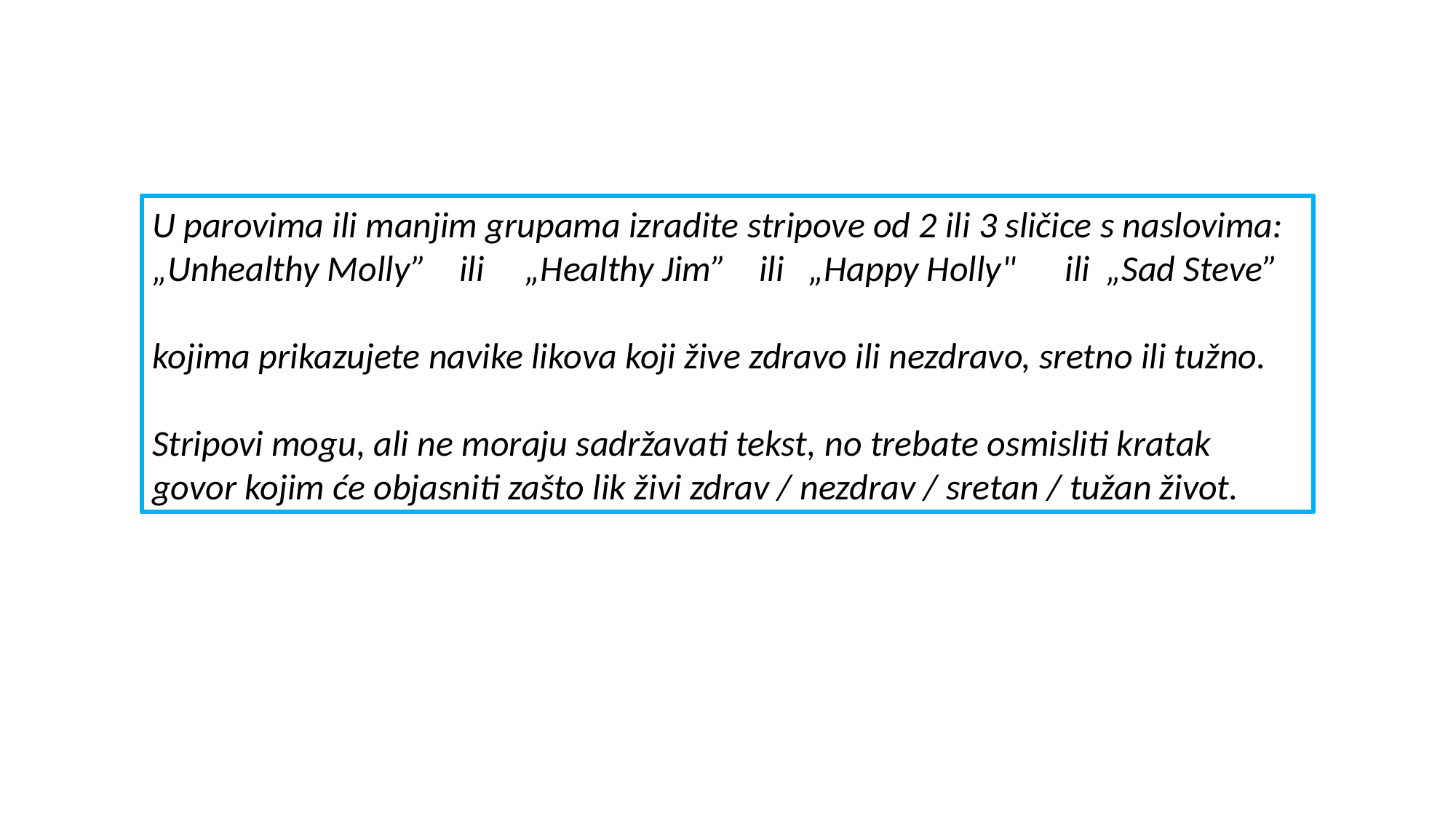

U parovima ili manjim grupama izradite stripove od 2 ili 3 sličice s naslovima:
„Unhealthy Molly”    ili     „Healthy Jim”    ili   „Happy Holly"      ili  „Sad Steve”

kojima prikazujete navike likova koji žive zdravo ili nezdravo, sretno ili tužno.

Stripovi mogu, ali ne moraju sadržavati tekst, no trebate osmisliti kratak govor kojim će objasniti zašto lik živi zdrav / nezdrav / sretan / tužan život.